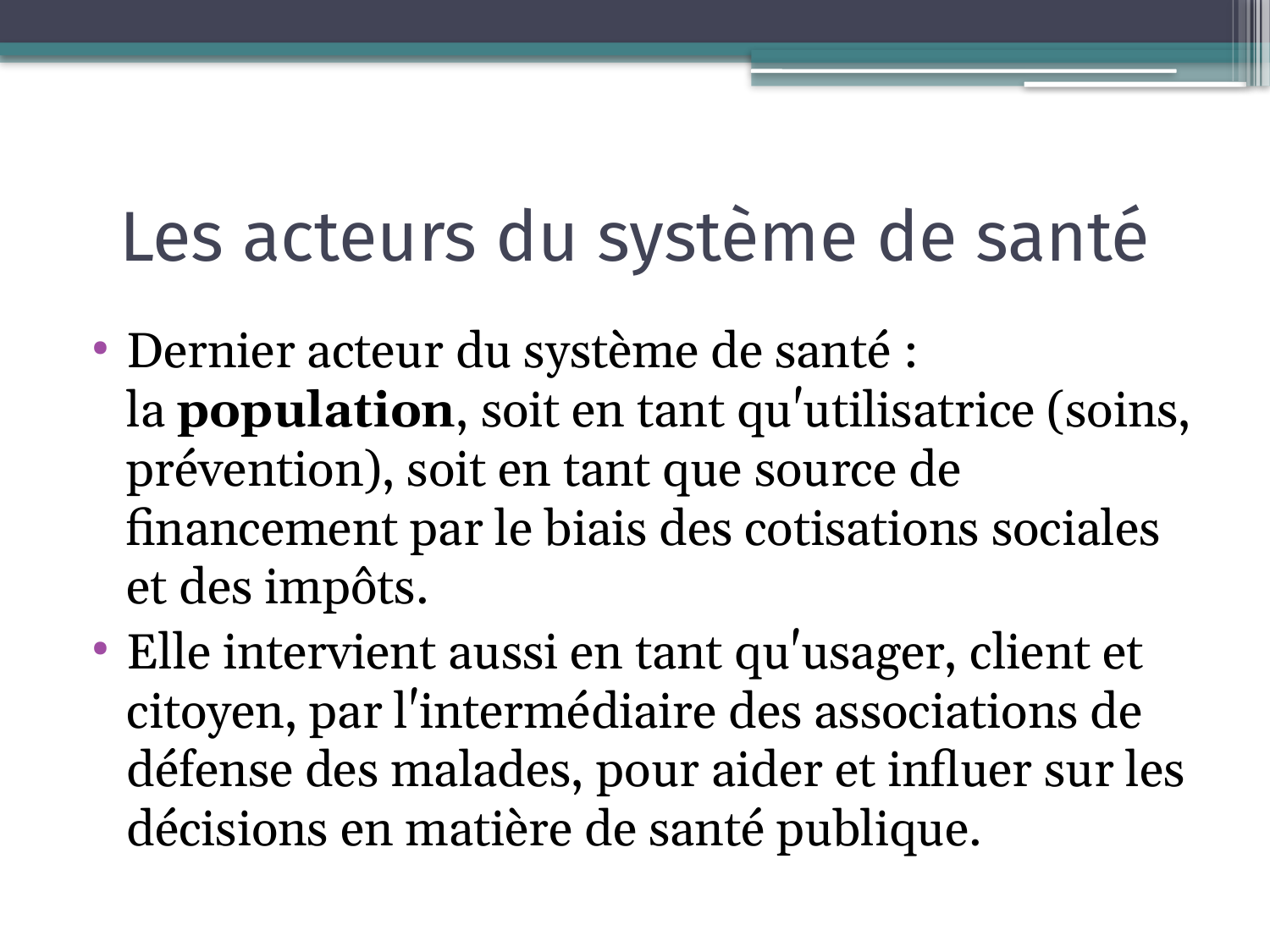

# Les acteurs du système de santé
Dernier acteur du système de santé : la population, soit en tant qu'utilisatrice (soins, prévention), soit en tant que source de financement par le biais des cotisations sociales et des impôts.
Elle intervient aussi en tant qu'usager, client et citoyen, par l'intermédiaire des associations de défense des malades, pour aider et influer sur les décisions en matière de santé publique.